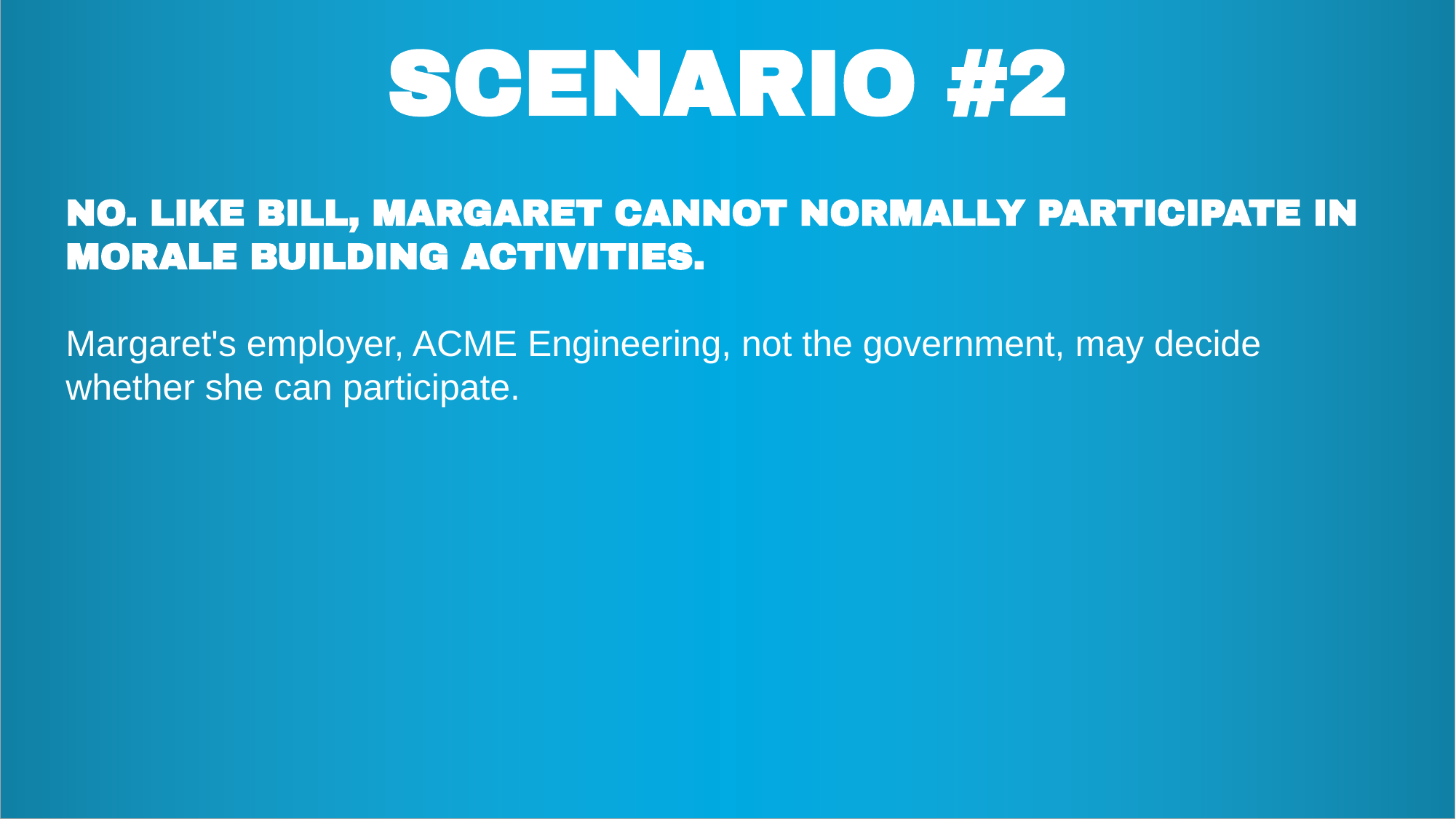

SCENARIO #2
NO. LIKE BILL, MARGARET CANNOT NORMALLY PARTICIPATE IN MORALE BUILDING ACTIVITIES.
Margaret's employer, ACME Engineering, not the government, may decide whether she can participate.